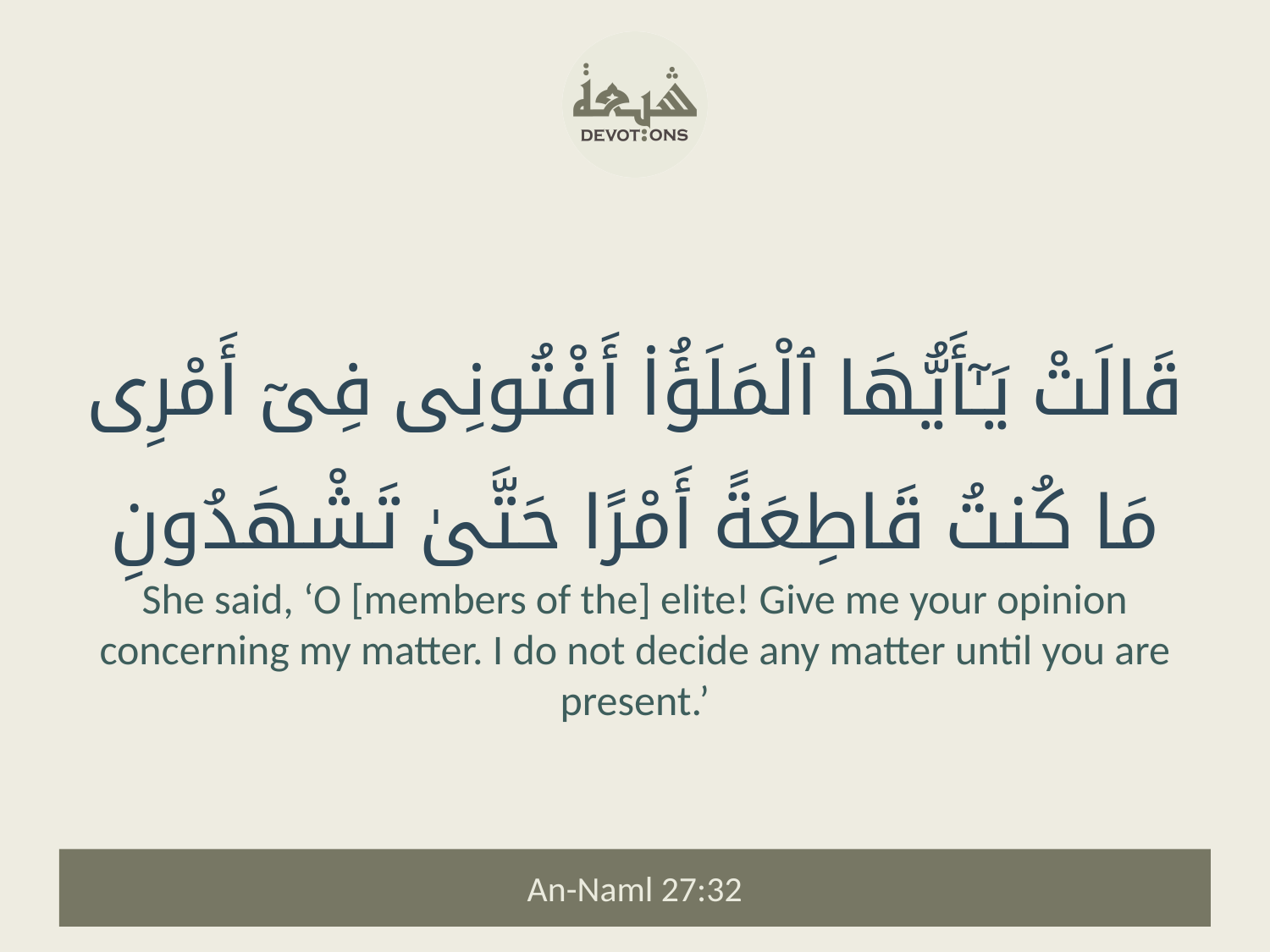

قَالَتْ يَـٰٓأَيُّهَا ٱلْمَلَؤُا۟ أَفْتُونِى فِىٓ أَمْرِى مَا كُنتُ قَاطِعَةً أَمْرًا حَتَّىٰ تَشْهَدُونِ
She said, ‘O [members of the] elite! Give me your opinion concerning my matter. I do not decide any matter until you are present.’
An-Naml 27:32